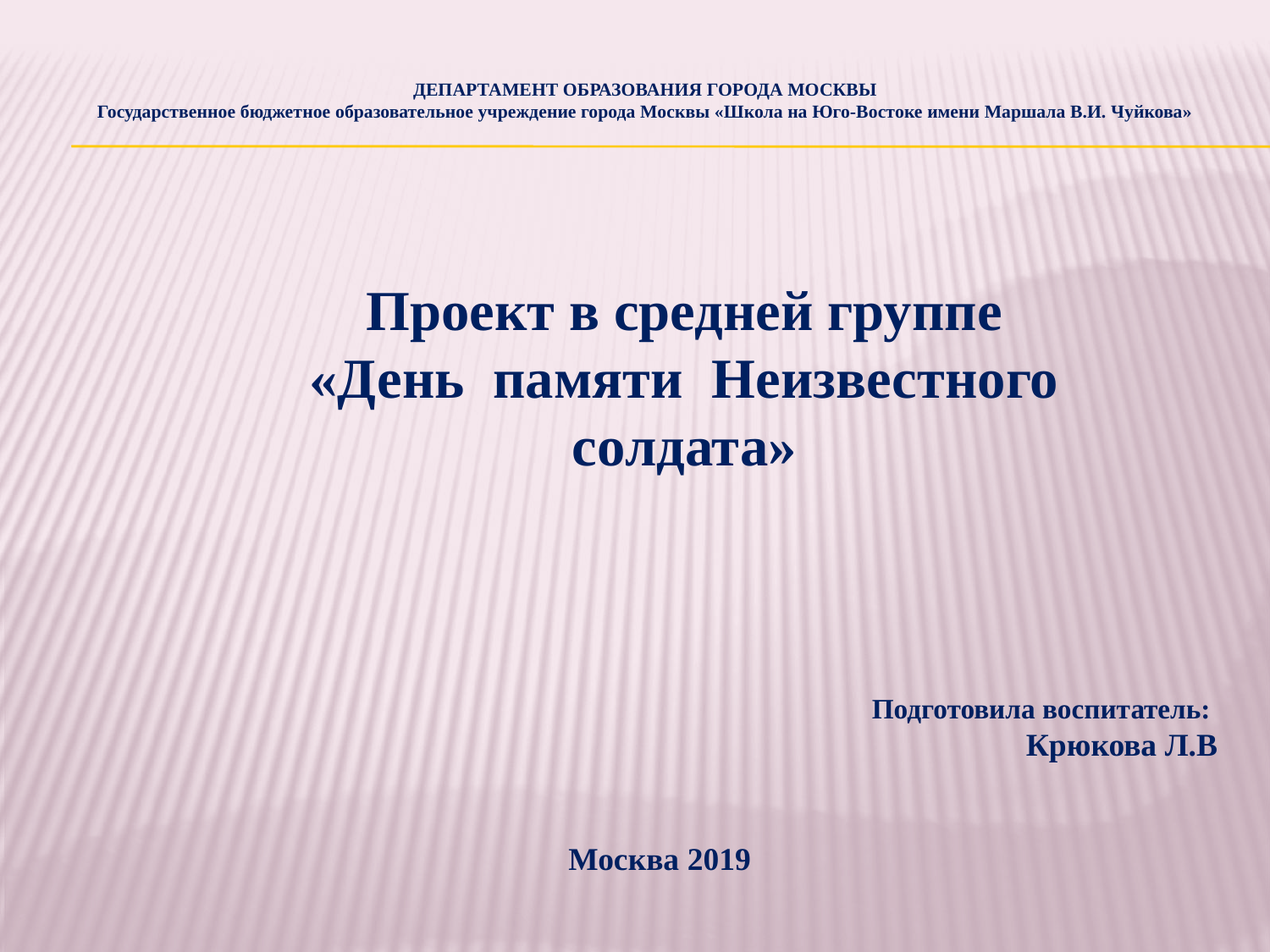

# ДЕПАРТАМЕНТ ОБРАЗОВАНИЯ ГОРОДА МОСКВЫ Государственное бюджетное образовательное учреждение города Москвы «Школа на Юго-Востоке имени Маршала В.И. Чуйкова»
Проект в средней группе
«День  памяти  Неизвестного солдата»
Подготовила воспитатель:
Крюкова Л.В

Москва 2019